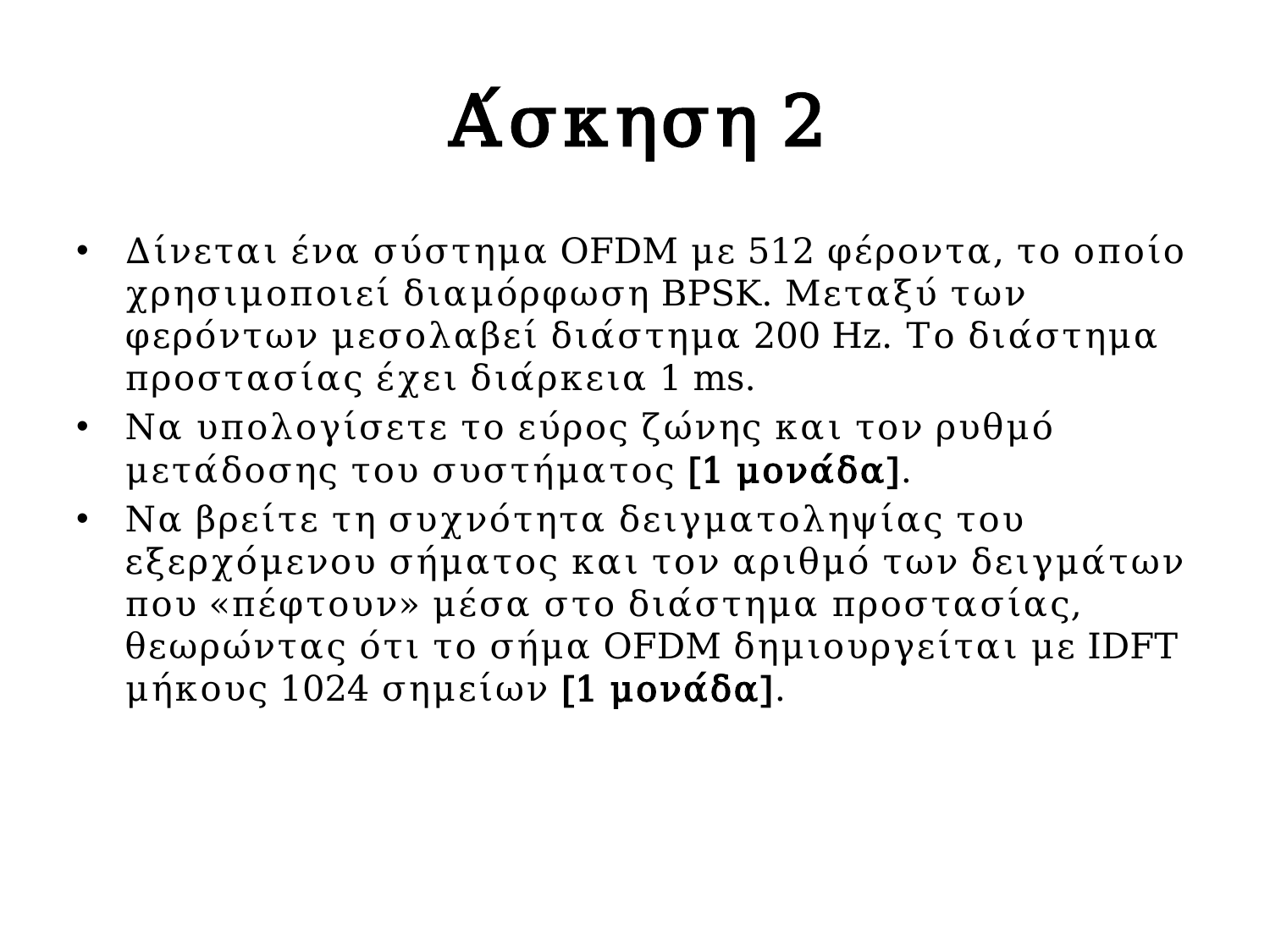

# Άσκηση 2
Δίνεται ένα σύστημα OFDM με 512 φέροντα, το οποίο χρησιμοποιεί διαμόρφωση BPSK. Μεταξύ των φερόντων μεσολαβεί διάστημα 200 Hz. Το διάστημα προστασίας έχει διάρκεια 1 ms.
Να υπολογίσετε το εύρος ζώνης και τον ρυθμό μετάδοσης του συστήματος [1 μονάδα].
Να βρείτε τη συχνότητα δειγματοληψίας του εξερχόμενου σήματος και τον αριθμό των δειγμάτων που «πέφτουν» μέσα στο διάστημα προστασίας, θεωρώντας ότι το σήμα OFDM δημιουργείται με IDFT μήκους 1024 σημείων [1 μονάδα].